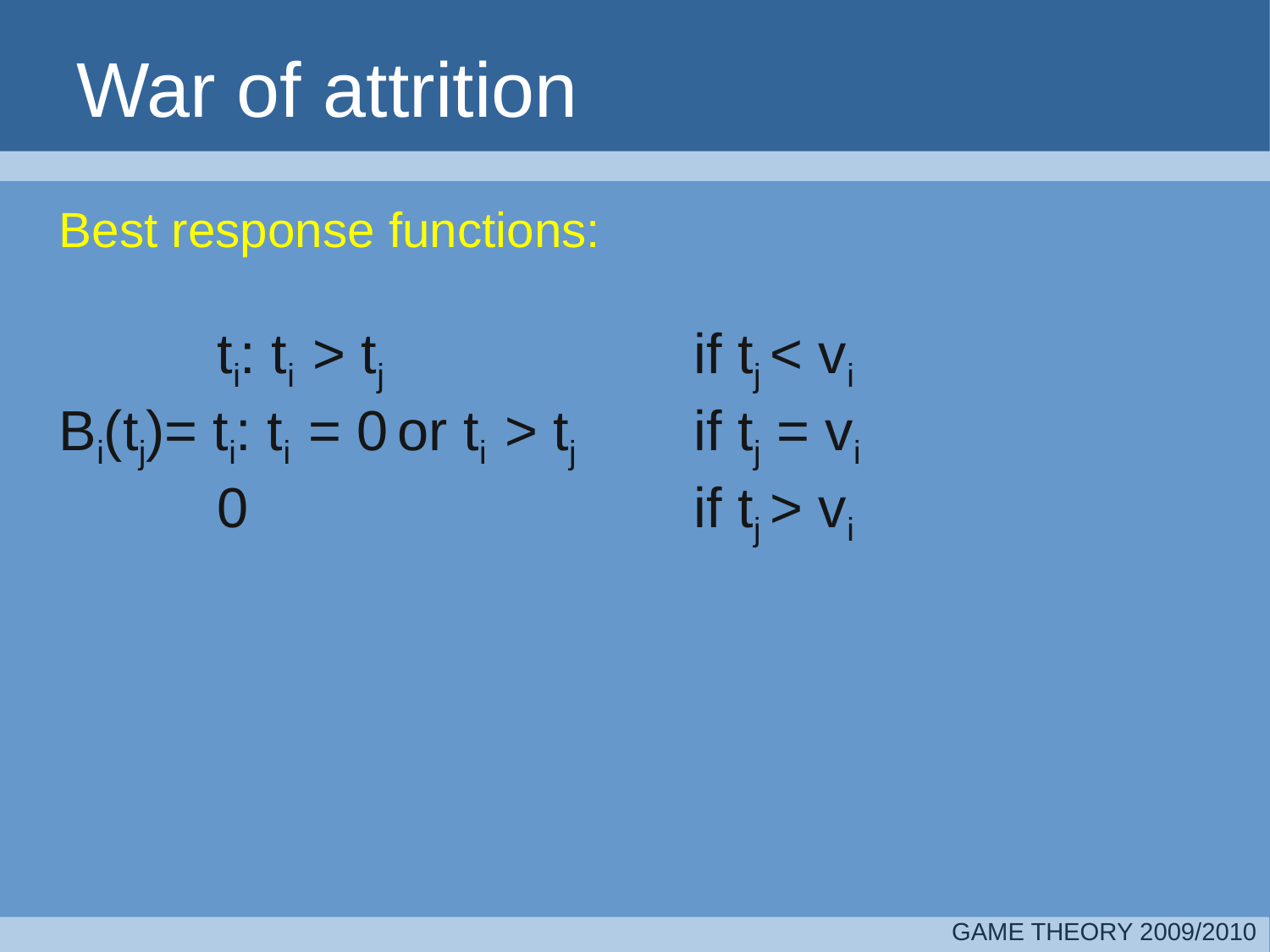

# War of attrition
Best response functions:

	  ti: ti  > tj 			if tj < vi
Bi(tj)= ti: ti  = 0 or ti  > tj 	if tj = vi
	  0				if tj > vi

GAME THEORY 2009/2010